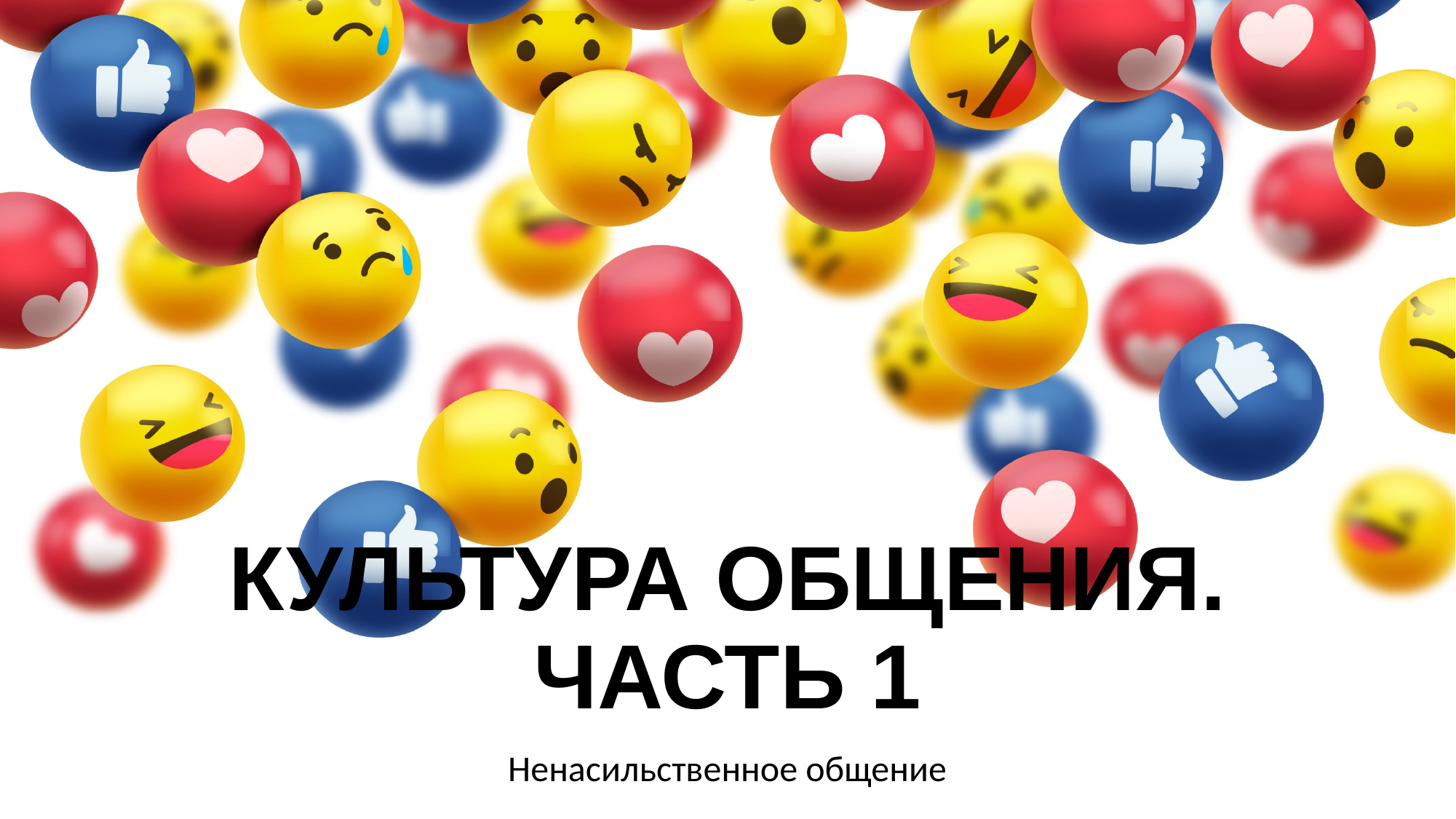

# КУЛЬТУРА ОБЩЕНИЯ. ЧАСТЬ 1
Ненасильственное общение